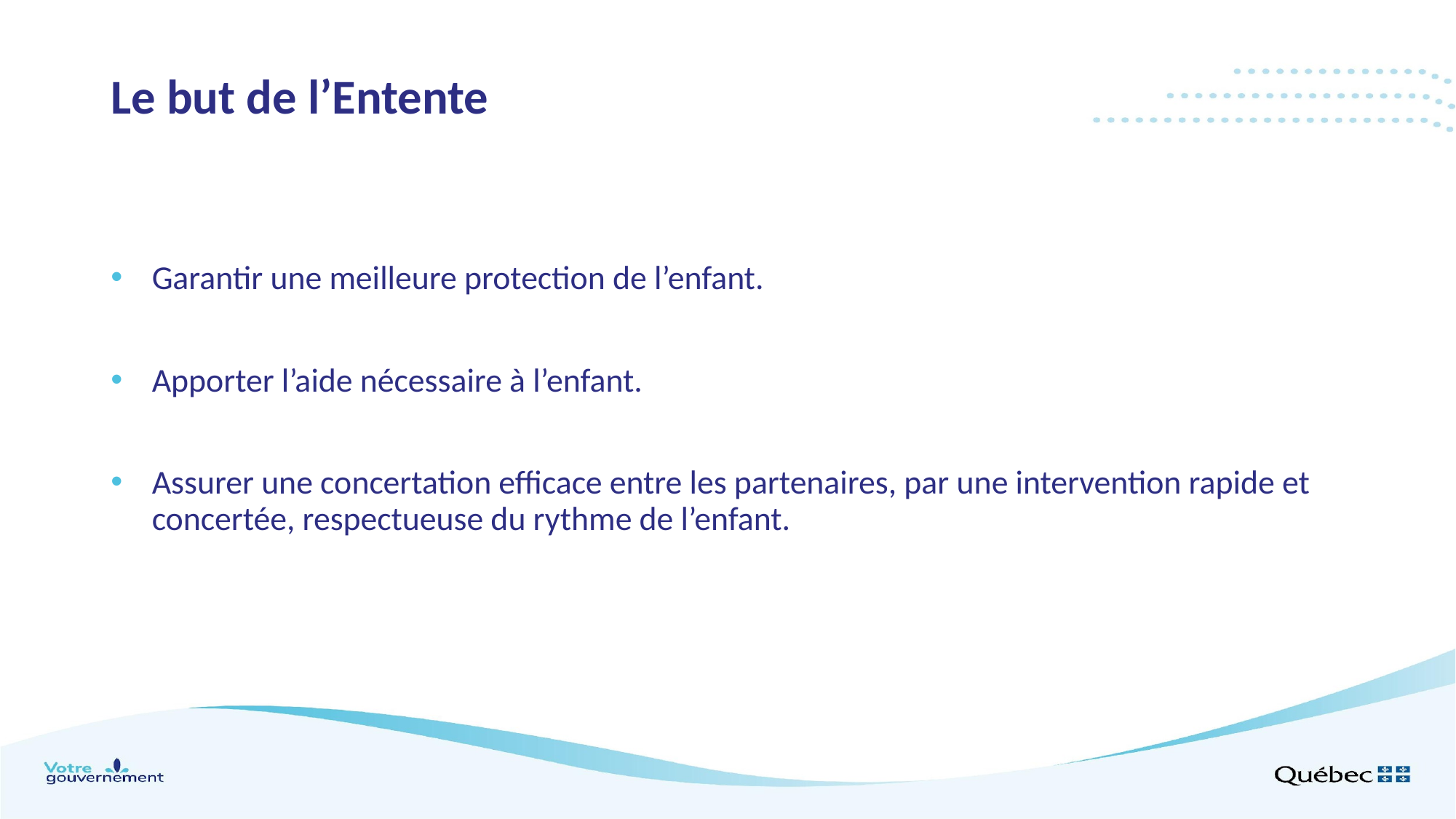

Le but de l’Entente
Garantir une meilleure protection de l’enfant.

Apporter l’aide nécessaire à l’enfant.

Assurer une concertation efficace entre les partenaires, par une intervention rapide et concertée, respectueuse du rythme de l’enfant.